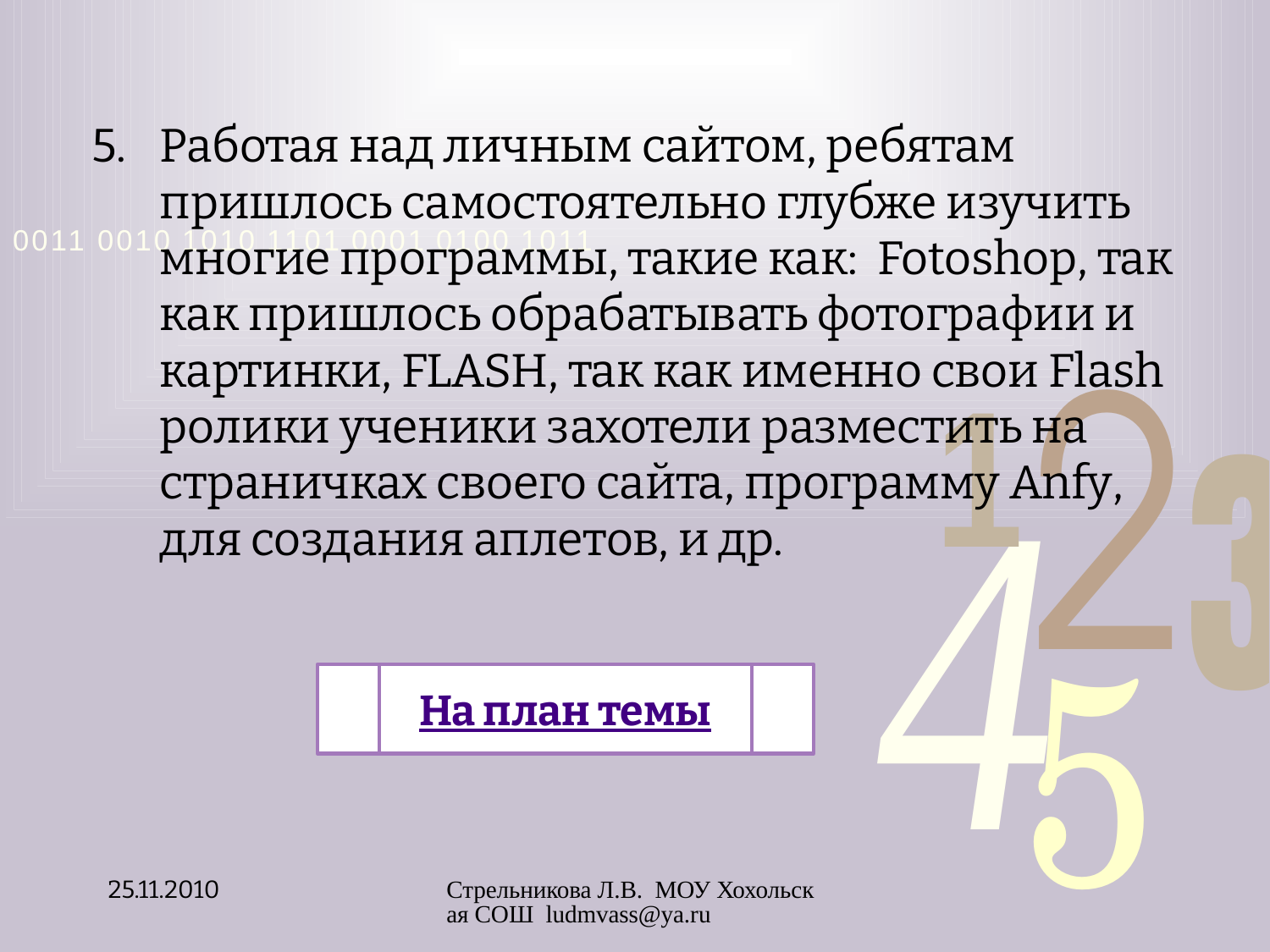

Работая над личным сайтом, ребятам пришлось самостоятельно глубже изучить многие программы, такие как:  Fotoshop, так как пришлось обрабатывать фотографии и картинки, FLASH, так как именно свои Flash ролики ученики захотели разместить на страничках своего сайта, программу Anfy, для создания аплетов, и др.

На план темы
25.11.2010
Стрельникова Л.В.  МОУ Хохольская СОШ  ludmvass@ya.ru